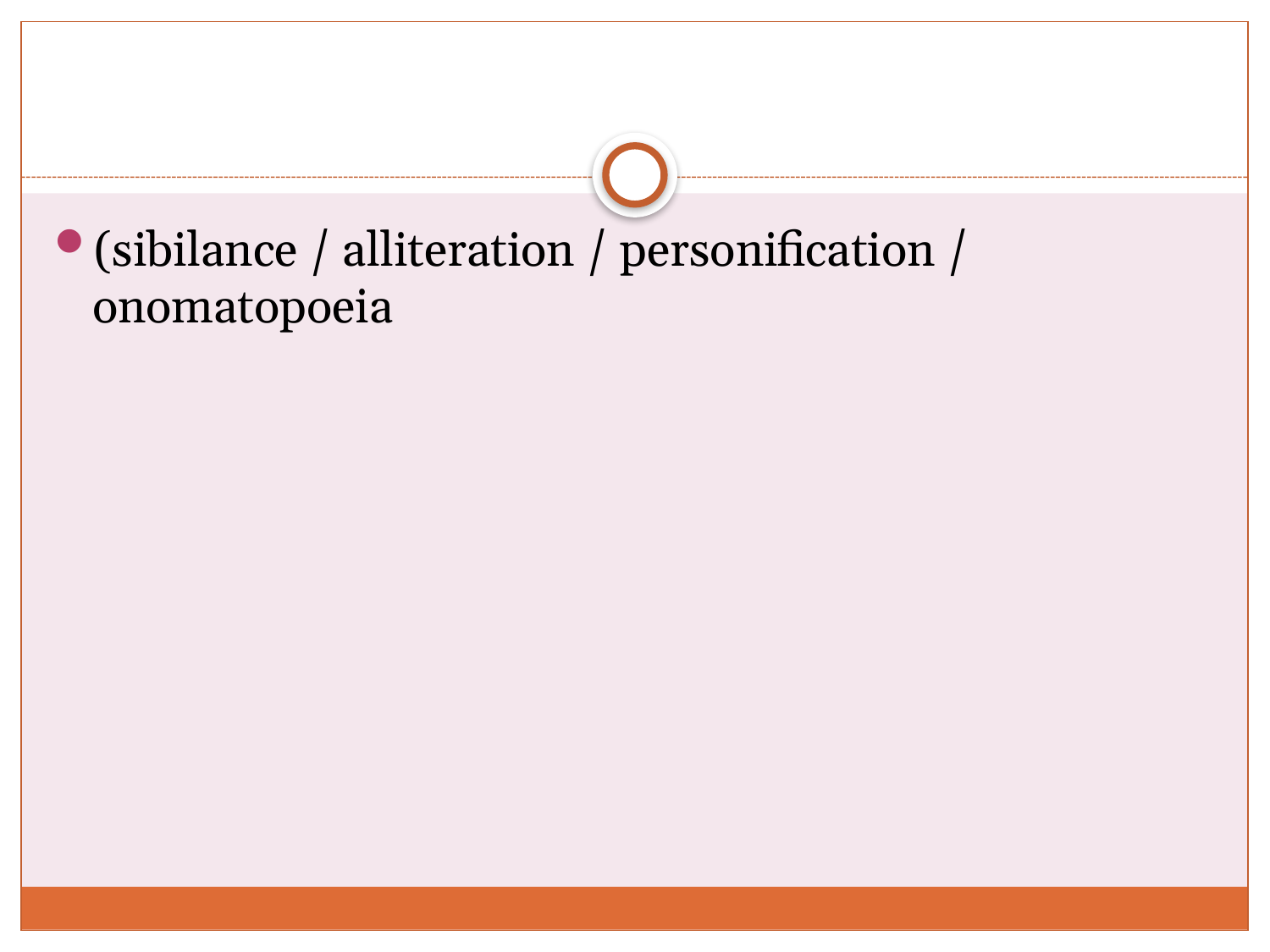

#
(sibilance / alliteration / personification / onomatopoeia